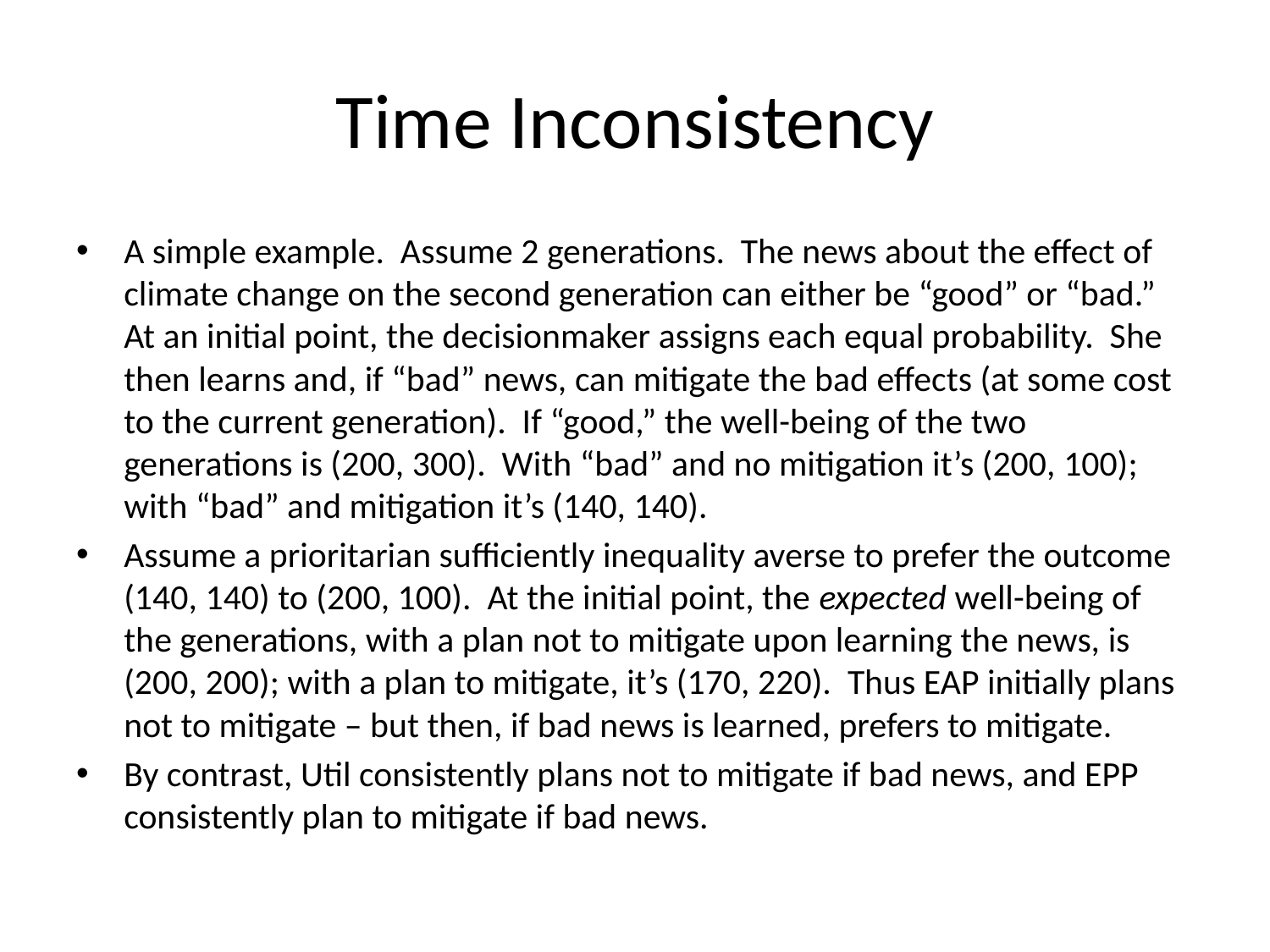

# Time Inconsistency
A simple example.  Assume 2 generations.  The news about the effect of climate change on the second generation can either be “good” or “bad.”  At an initial point, the decisionmaker assigns each equal probability.  She then learns and, if “bad” news, can mitigate the bad effects (at some cost to the current generation).  If “good,” the well-being of the two generations is (200, 300).  With “bad” and no mitigation it’s (200, 100); with “bad” and mitigation it’s (140, 140).
Assume a prioritarian sufficiently inequality averse to prefer the outcome (140, 140) to (200, 100).  At the initial point, the expected well-being of the generations, with a plan not to mitigate upon learning the news, is (200, 200); with a plan to mitigate, it’s (170, 220).  Thus EAP initially plans not to mitigate – but then, if bad news is learned, prefers to mitigate.
By contrast, Util consistently plans not to mitigate if bad news, and EPP consistently plan to mitigate if bad news.